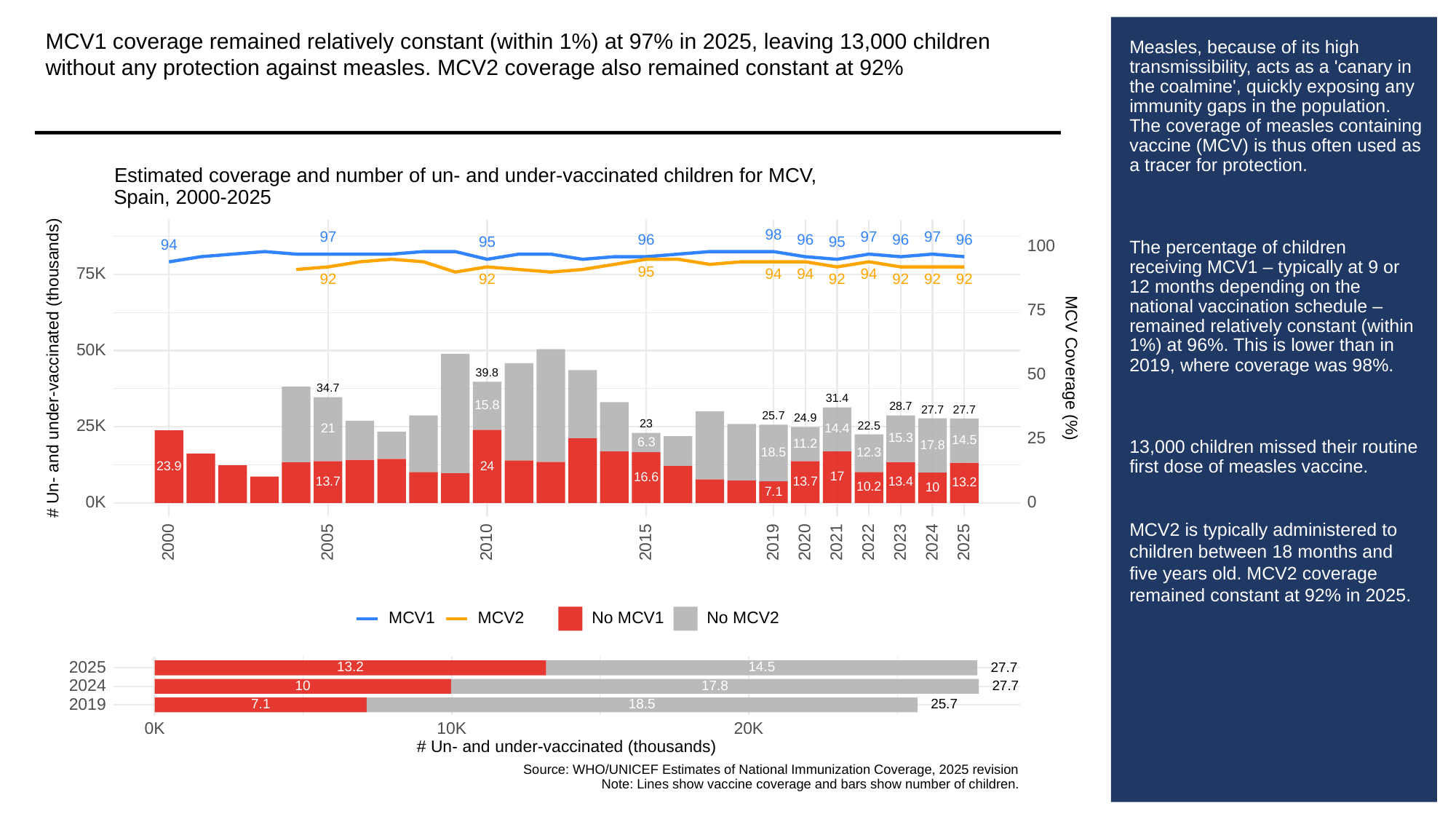

MCV1 coverage remained relatively constant (within 1%) at 97% in 2025, leaving 13,000 children without any protection against measles. MCV2 coverage also remained constant at 92%
# Measles, because of its high transmissibility, acts as a 'canary in the coalmine', quickly exposing any immunity gaps in the population. The coverage of measles containing vaccine (MCV) is thus often used as a tracer for protection.

The percentage of children receiving MCV1 – typically at 9 or 12 months depending on the national vaccination schedule – remained relatively constant (within 1%) at 96%. This is lower than in 2019, where coverage was 98%.

13,000 children missed their routine first dose of measles vaccine.

MCV2 is typically administered to children between 18 months and five years old. MCV2 coverage remained constant at 92% in 2025.

Estimated coverage and number of un- and under-vaccinated children for MCV,
Spain, 2000-2025

98
97
97
97
96
96
96
96

95
95
94
100

95
75K
94
94
94
92
92
92
92
92
92

75

50K

# Un- and under-vaccinated (thousands)
MCV Coverage (%)

50
39.8

34.7

31.4

15.8

28.7
27.7
27.7

25.7
24.9

23
25K

22.5

21
14.4

25

15.3

14.5

6.3

11.2
17.8
18.5
12.3

24
23.9

17

16.6

13.7
13.7
13.4
13.2

10.2
10
7.1
0K
0

2023
2000
2005
2010
2015
2019
2020
2021
2022
2024
2025

MCV1
MCV2
No MCV1
No MCV2

2025
13.2
14.5
27.7

2024
10
17.8
27.7

2019
18.5
25.7
7.1

0K
10K
20K
# Un- and under-vaccinated (thousands)
Source: WHO/UNICEF Estimates of National Immunization Coverage, 2025 revision
Note: Lines show vaccine coverage and bars show number of children.